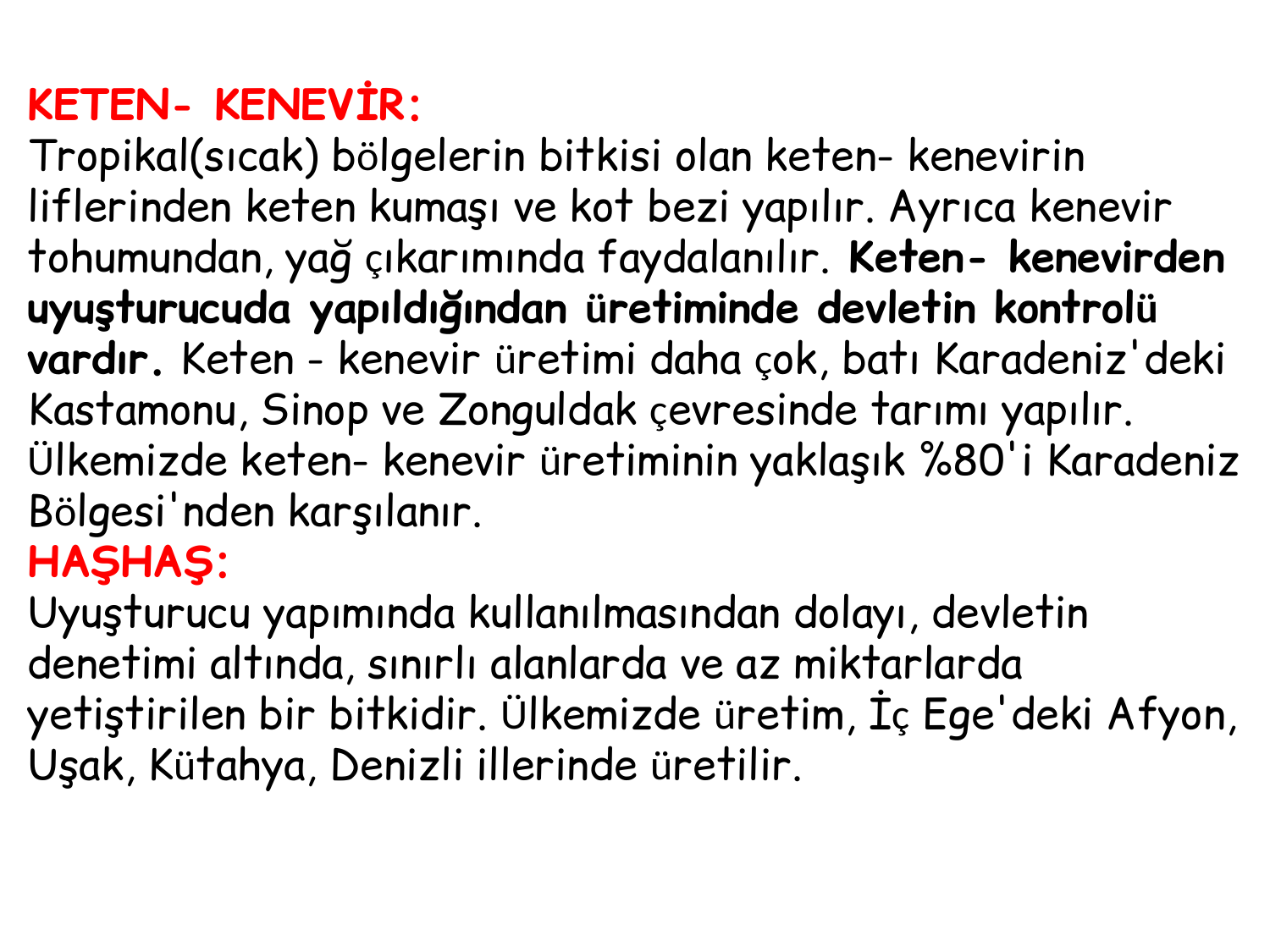

KETEN- KENEVİR:
Tropikal(sıcak) bölgelerin bitkisi olan keten- kenevirin liflerinden keten kumaşı ve kot bezi yapılır. Ayrıca kenevir tohumundan, yağ çıkarımında faydalanılır. Keten- kenevirden uyuşturucuda yapıldığından üretiminde devletin kontrolü vardır. Keten - kenevir üretimi daha çok, batı Karadeniz'deki Kastamonu, Sinop ve Zonguldak çevresinde tarımı yapılır. Ülkemizde keten- kenevir üretiminin yaklaşık %80'i Karadeniz Bölgesi'nden karşılanır.
HAŞHAŞ:
Uyuşturucu yapımında kullanılmasından dolayı, devletin denetimi altında, sınırlı alanlarda ve az miktarlarda yetiştirilen bir bitkidir. Ülkemizde üretim, İç Ege'deki Afyon, Uşak, Kütahya, Denizli illerinde üretilir.